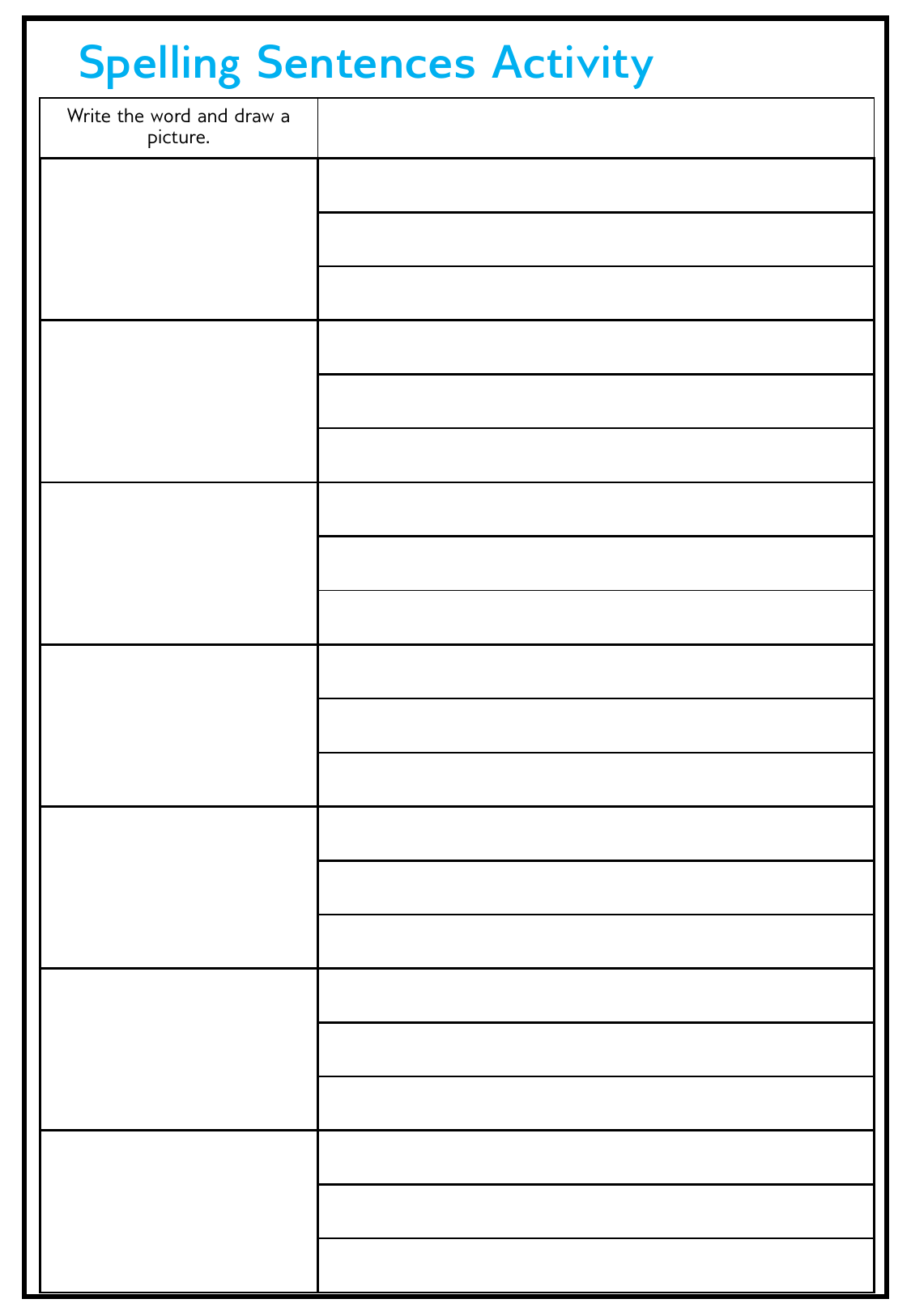

Spelling Sentences Activity
| Write the word and draw a picture. |  |
| --- | --- |
|  |  |
|  |  |
|  |  |
|  |  |
|  |  |
|  |  |
|  |  |
|  |  |
|  |  |
|  |  |
|  |  |
|  |  |
|  |  |
|  |  |
|  |  |
|  |  |
|  |  |
|  |  |
|  |  |
|  |  |
|  |  |